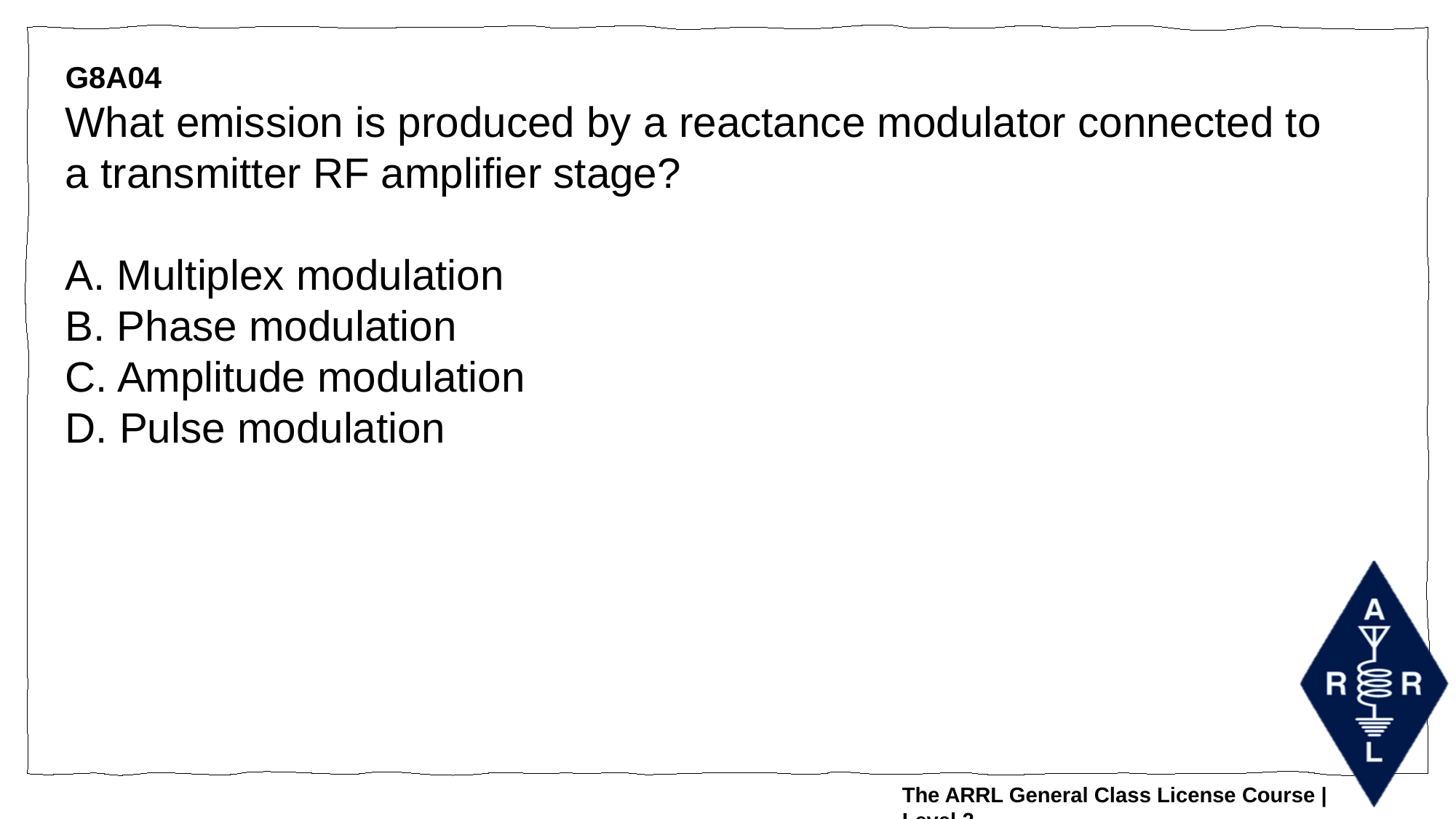

G8A04
What emission is produced by a reactance modulator connected to a transmitter RF amplifier stage?

A. Multiplex modulation
B. Phase modulation
C. Amplitude modulation
D. Pulse modulation